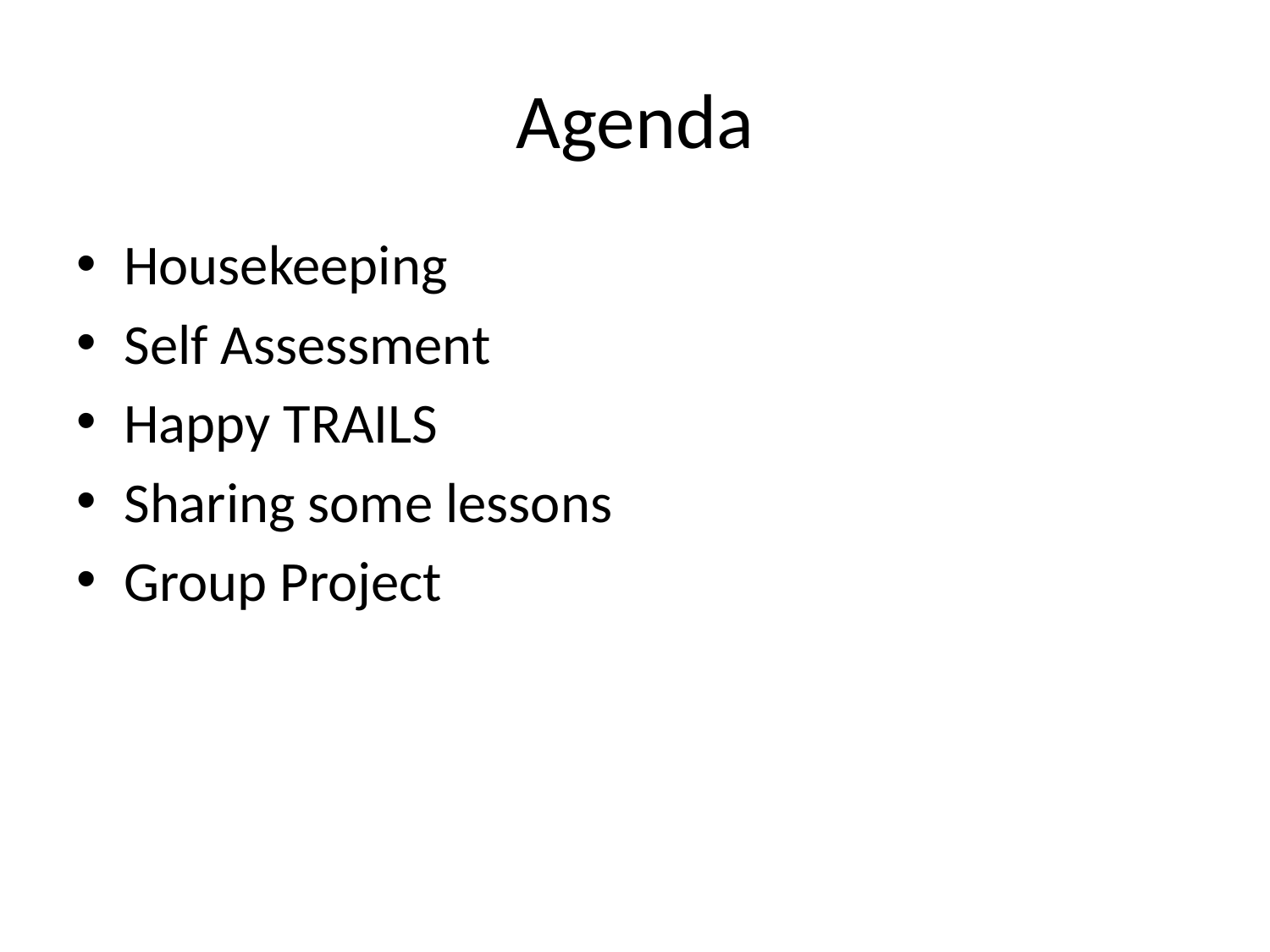

# Agenda
Housekeeping
Self Assessment
Happy TRAILS
Sharing some lessons
Group Project